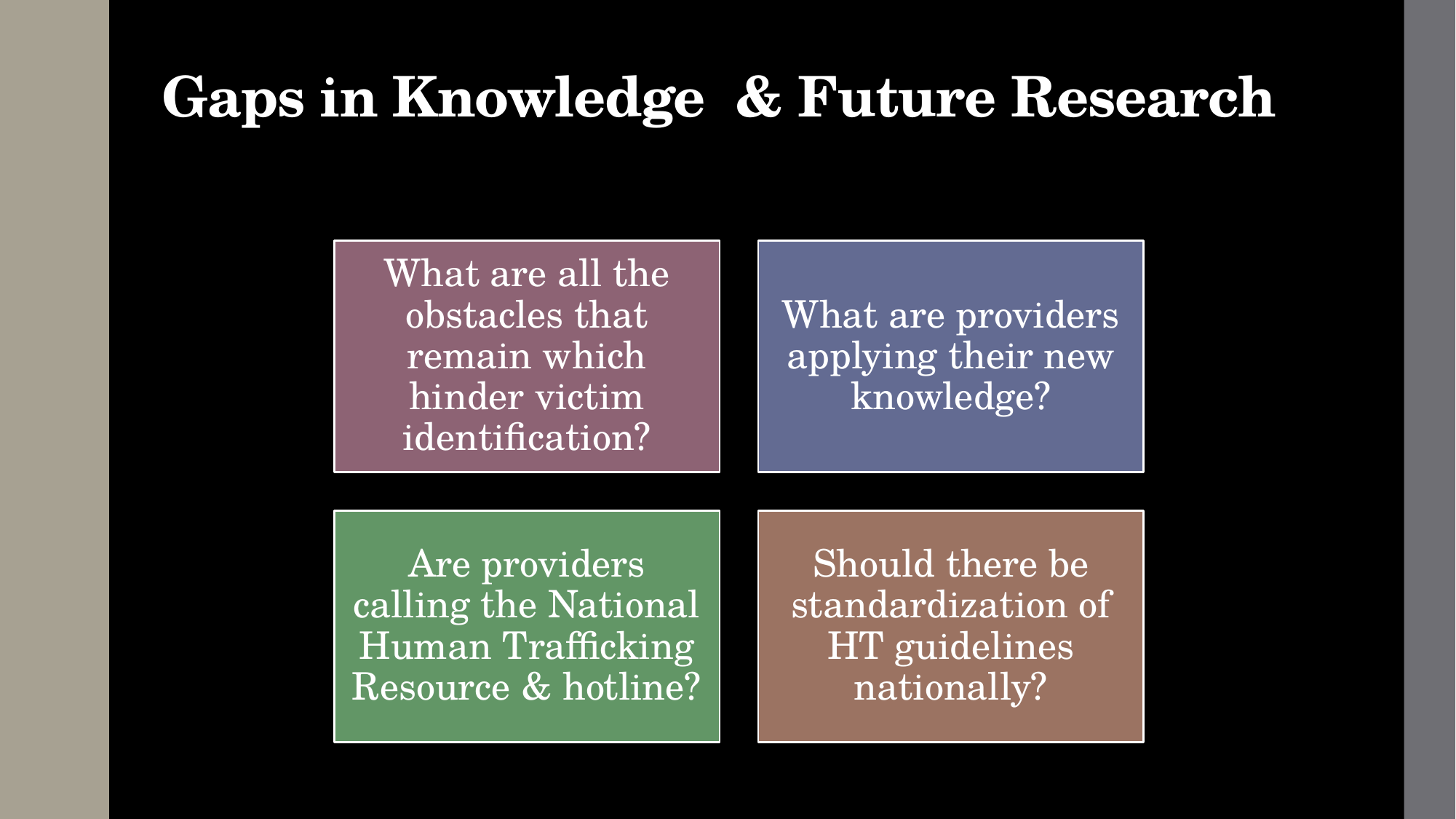

# Gaps in Knowledge  & Future Research
What are all the obstacles that remain which hinder victim identification?
What are providers applying their new knowledge?
Are providers calling the National Human Trafficking Resource & hotline?
Should there be standardization of HT guidelines nationally?